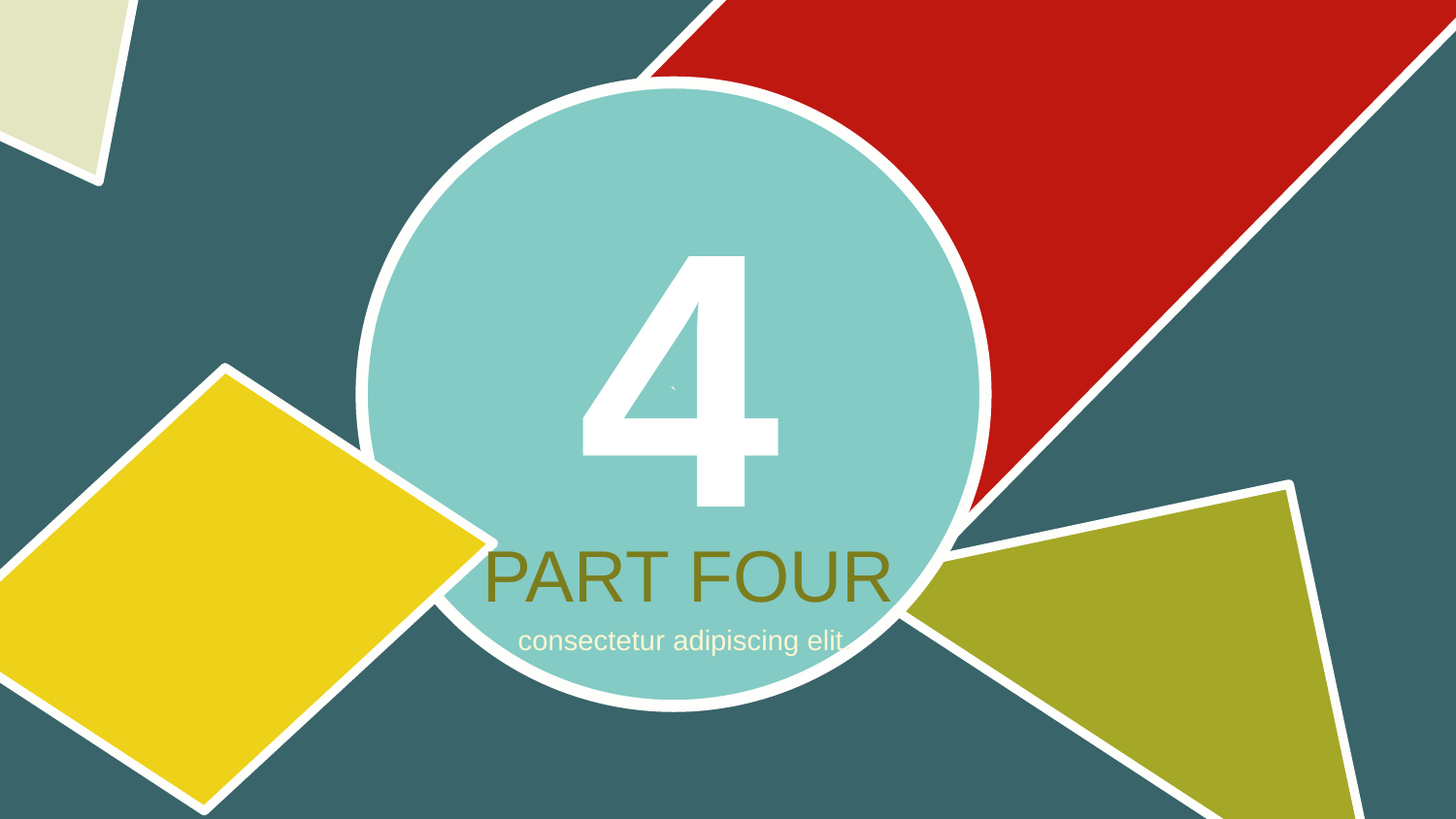

`
4

PART FOUR
consectetur adipiscing elit.